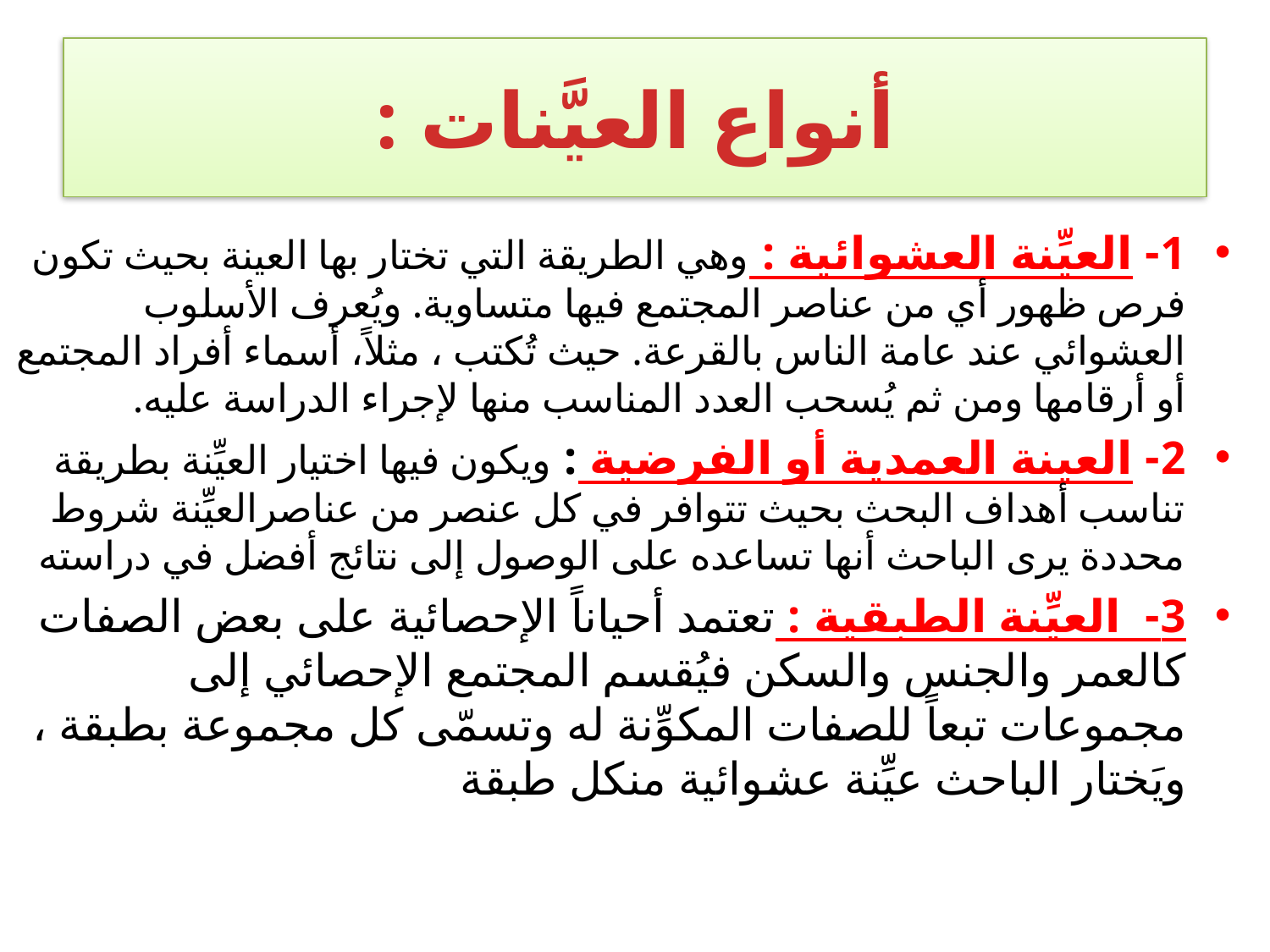

# أنواع العيَّنات :
1- العيِّنة العشوائية : وهي الطريقة التي تختار بها العينة بحيث تكون فرص ظهور أي من عناصر المجتمع فيها متساوية. ويُعرف الأسلوب العشوائي عند عامة الناس بالقرعة. حيث تُكتب ، مثلاً، أسماء أفراد المجتمع أو أرقامها ومن ثم يُسحب العدد المناسب منها لإجراء الدراسة عليه.
2- العينة العمدية أو الفرضية : ويكون فيها اختيار العيِّنة بطريقة تناسب أهداف البحث بحيث تتوافر في كل عنصر من عناصرالعيِّنة شروط محددة يرى الباحث أنها تساعده على الوصول إلى نتائج أفضل في دراسته
3-  العيِّنة الطبقية : تعتمد أحياناً الإحصائية على بعض الصفات كالعمر والجنس والسكن فيُقسم المجتمع الإحصائي إلى مجموعات تبعاً للصفات المكوِّنة له وتسمّى كل مجموعة بطبقة ، ويَختار الباحث عيِّنة عشوائية منكل طبقة